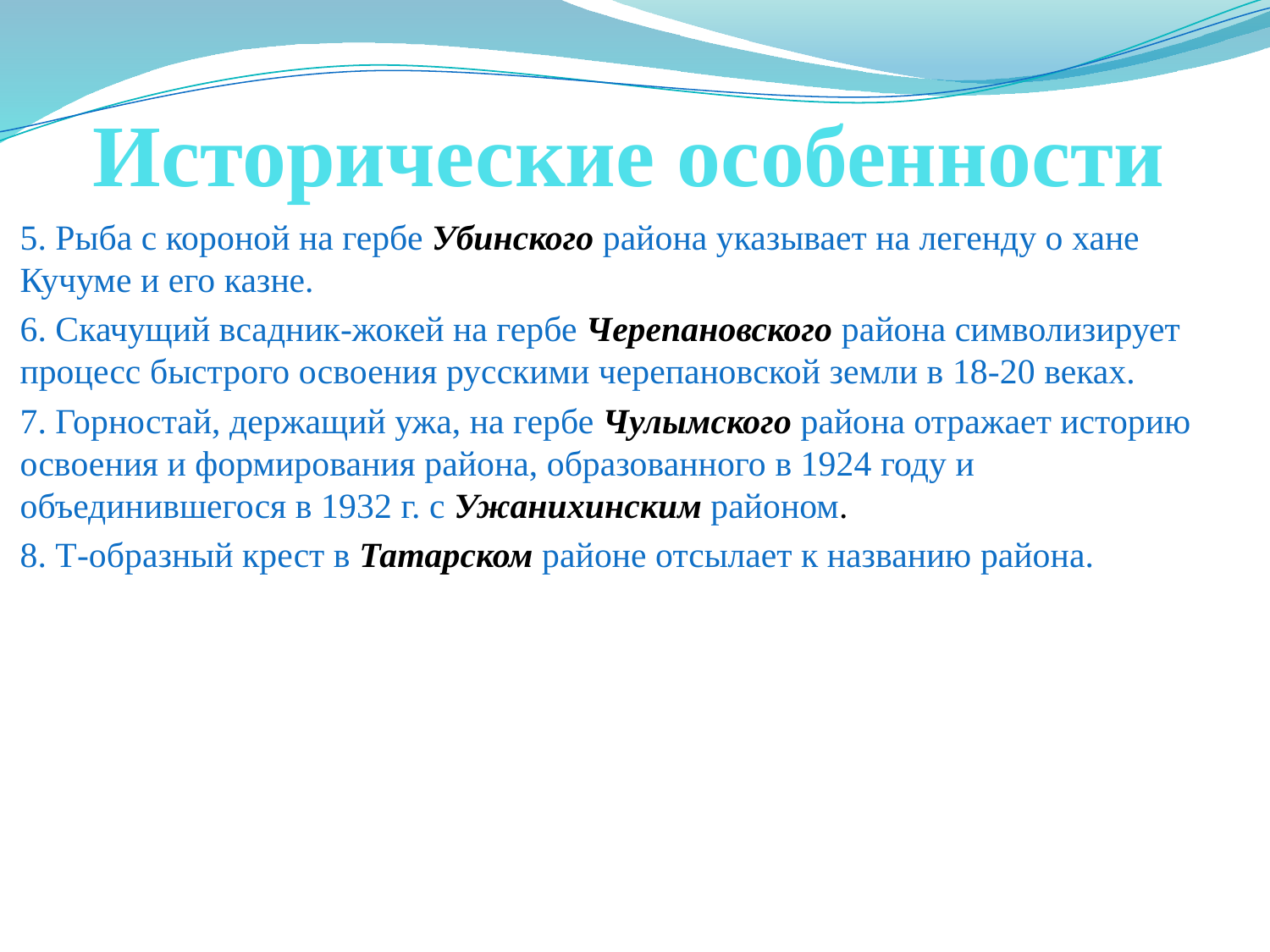

# Исторические особенности
5. Рыба с короной на гербе Убинского района указывает на легенду о хане Кучуме и его казне.
6. Скачущий всадник-жокей на гербе Черепановского района символизирует процесс быстрого освоения русскими черепановской земли в 18-20 веках.
7. Горностай, держащий ужа, на гербе Чулымского района отражает историю освоения и формирования района, образованного в 1924 году и объединившегося в 1932 г. с Ужанихинским районом.
8. Т-образный крест в Татарском районе отсылает к названию района.